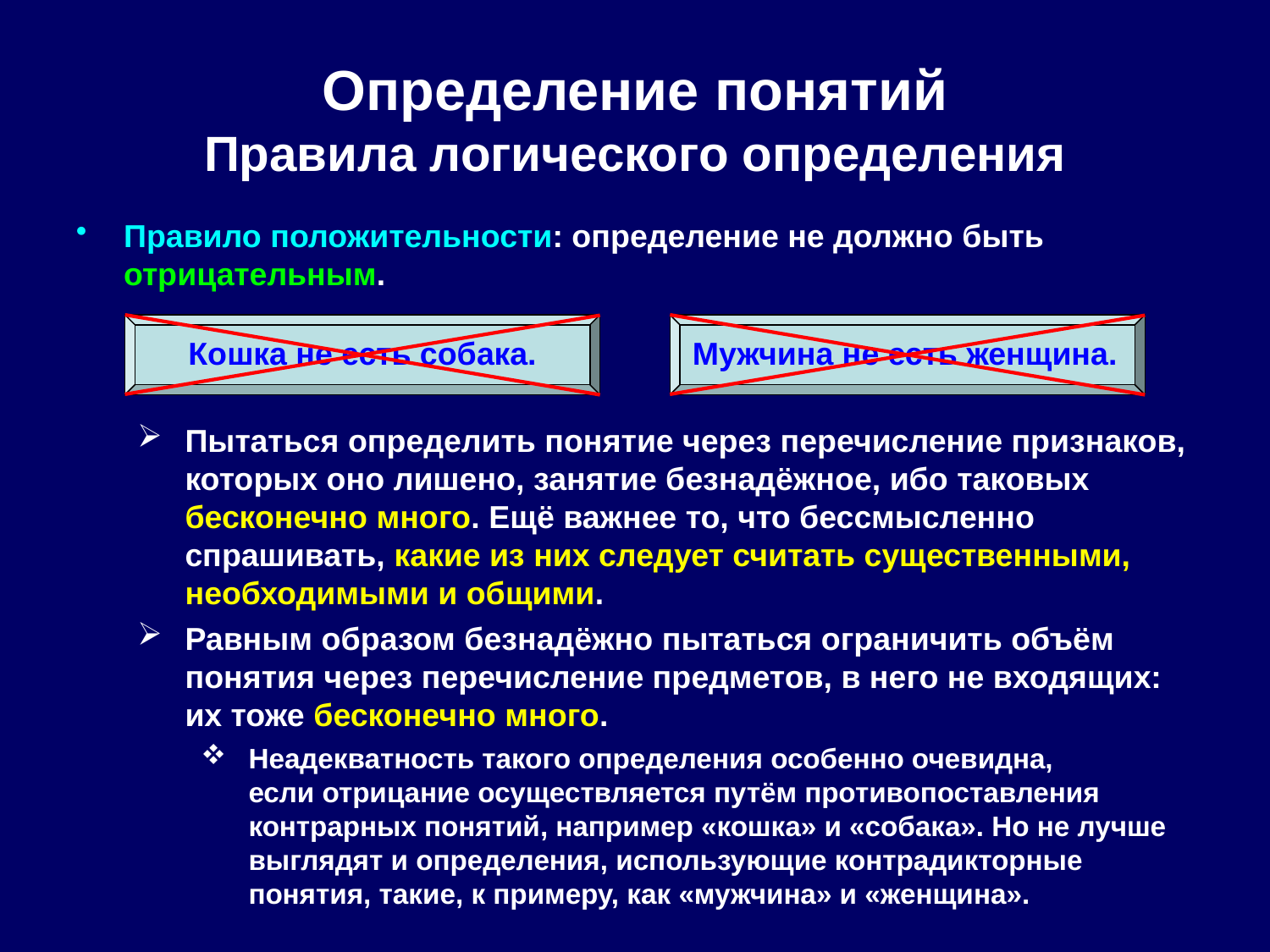

Определение понятий
Правила логического определения
Правило положительности: определение не должно быть отрицательным.
Кошка не есть собака.
Мужчина не есть женщина.
Пытаться определить понятие через перечисление признаков, которых оно лишено, занятие безнадёжное, ибо таковых бесконечно много. Ещё важнее то, что бессмысленно спрашивать, какие из них следует считать существенными, необходимыми и общими.
Равным образом безнадёжно пытаться ограничить объём понятия через перечисление предметов, в него не входящих: их тоже бесконечно много.
Неадекватность такого определения особенно очевидна,
если отрицание осуществляется путём противопоставления контрарных понятий, например «кошка» и «собака». Но не лучше выглядят и определения, использующие контрадикторные понятия, такие, к примеру, как «мужчина» и «женщина».